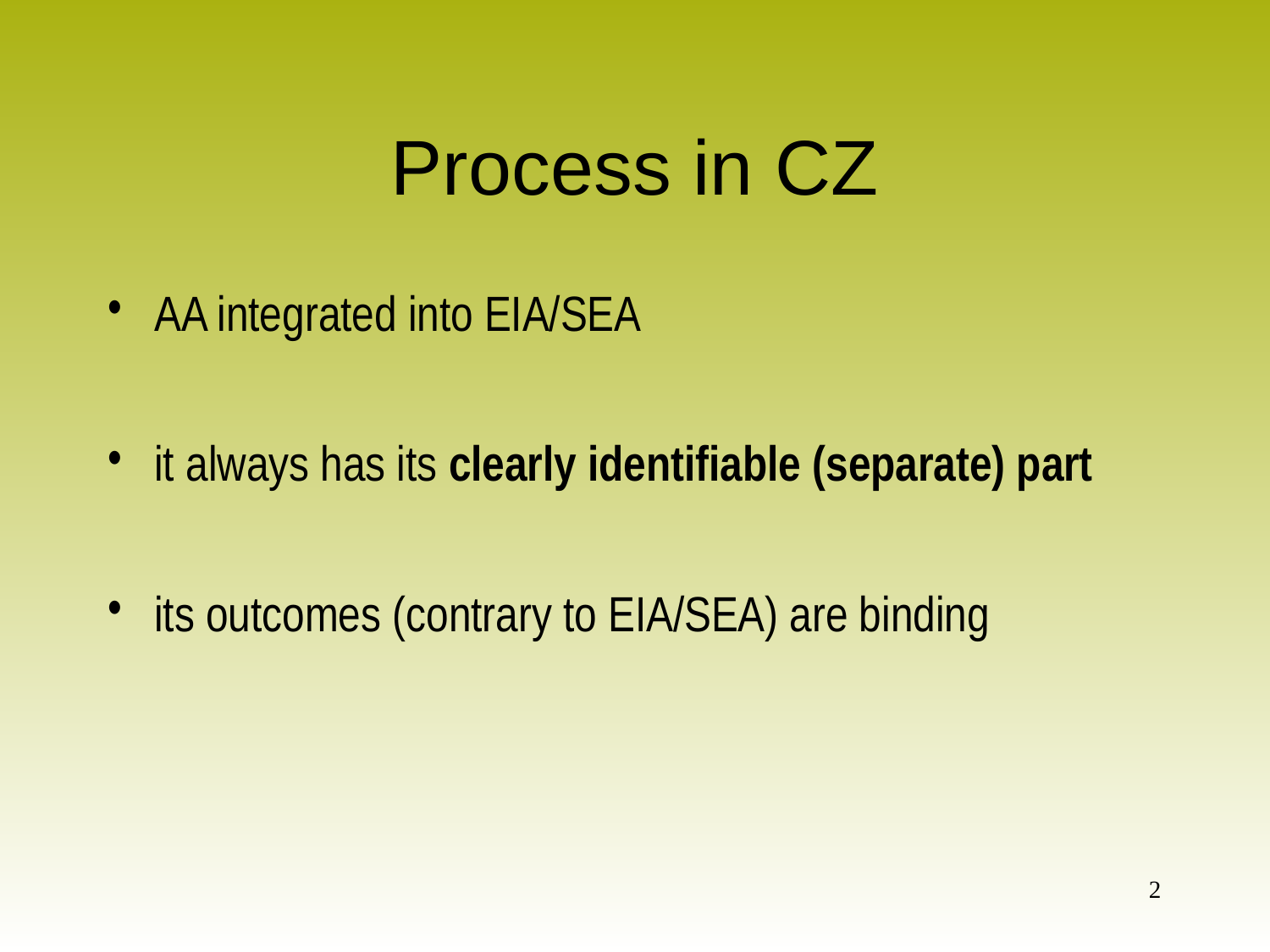

Process in CZ
AA integrated into EIA/SEA

it always has its clearly identifiable (separate) part

its outcomes (contrary to EIA/SEA) are binding
2